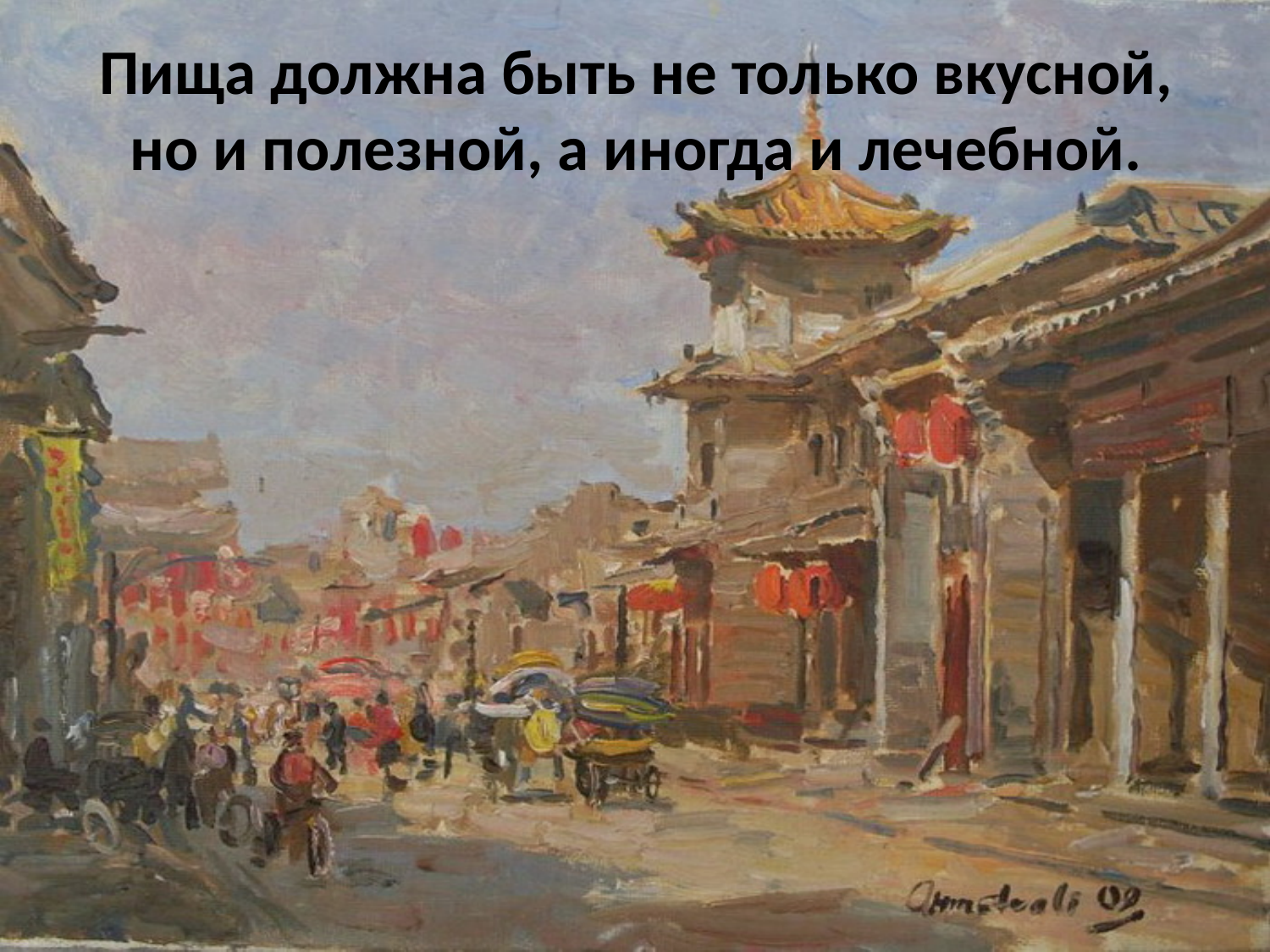

# Пища должна быть не только вкусной, но и полезной, а иногда и лечебной.